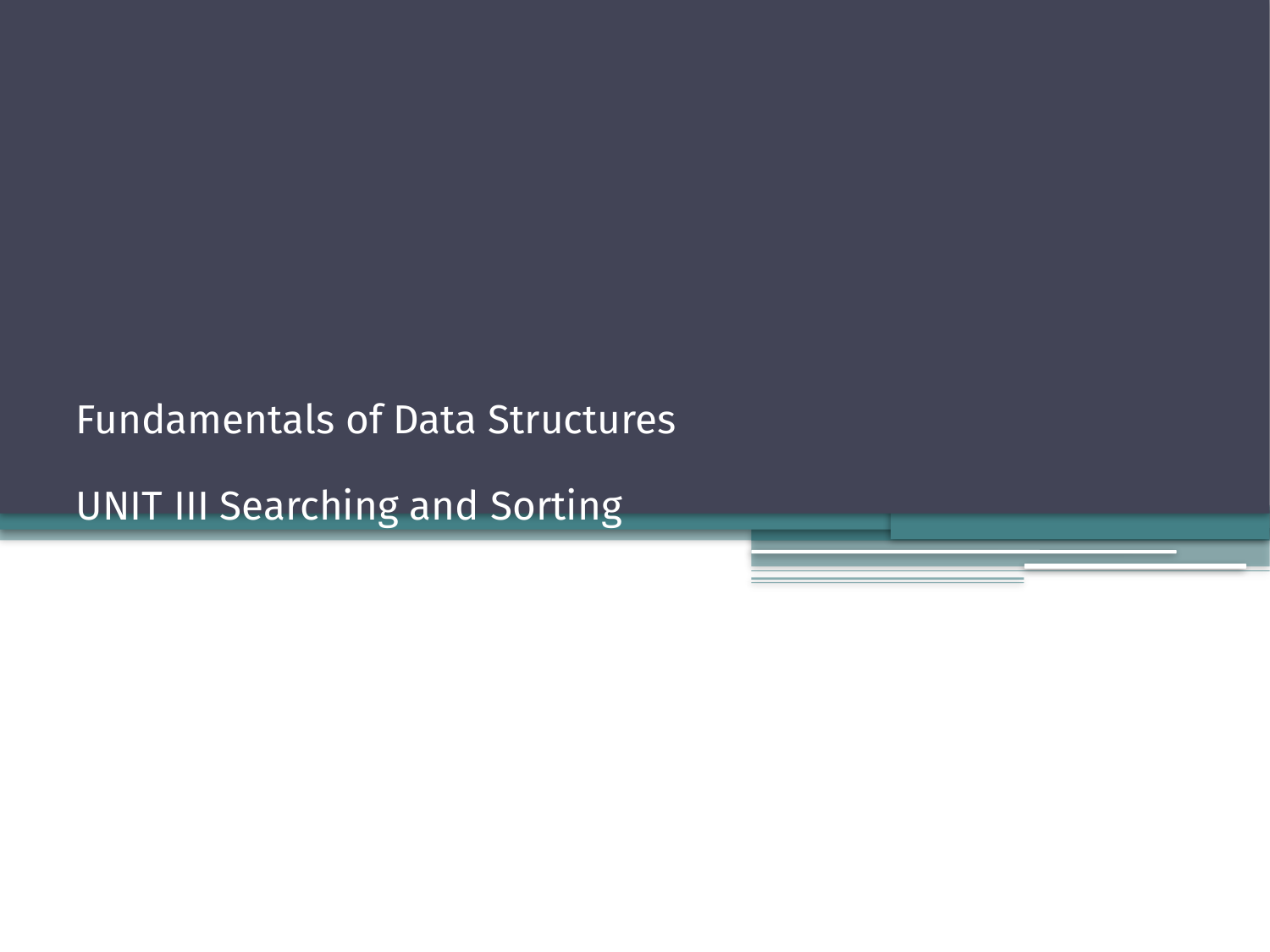

Fundamentals of Data Structures
UNIT III Searching and Sorting